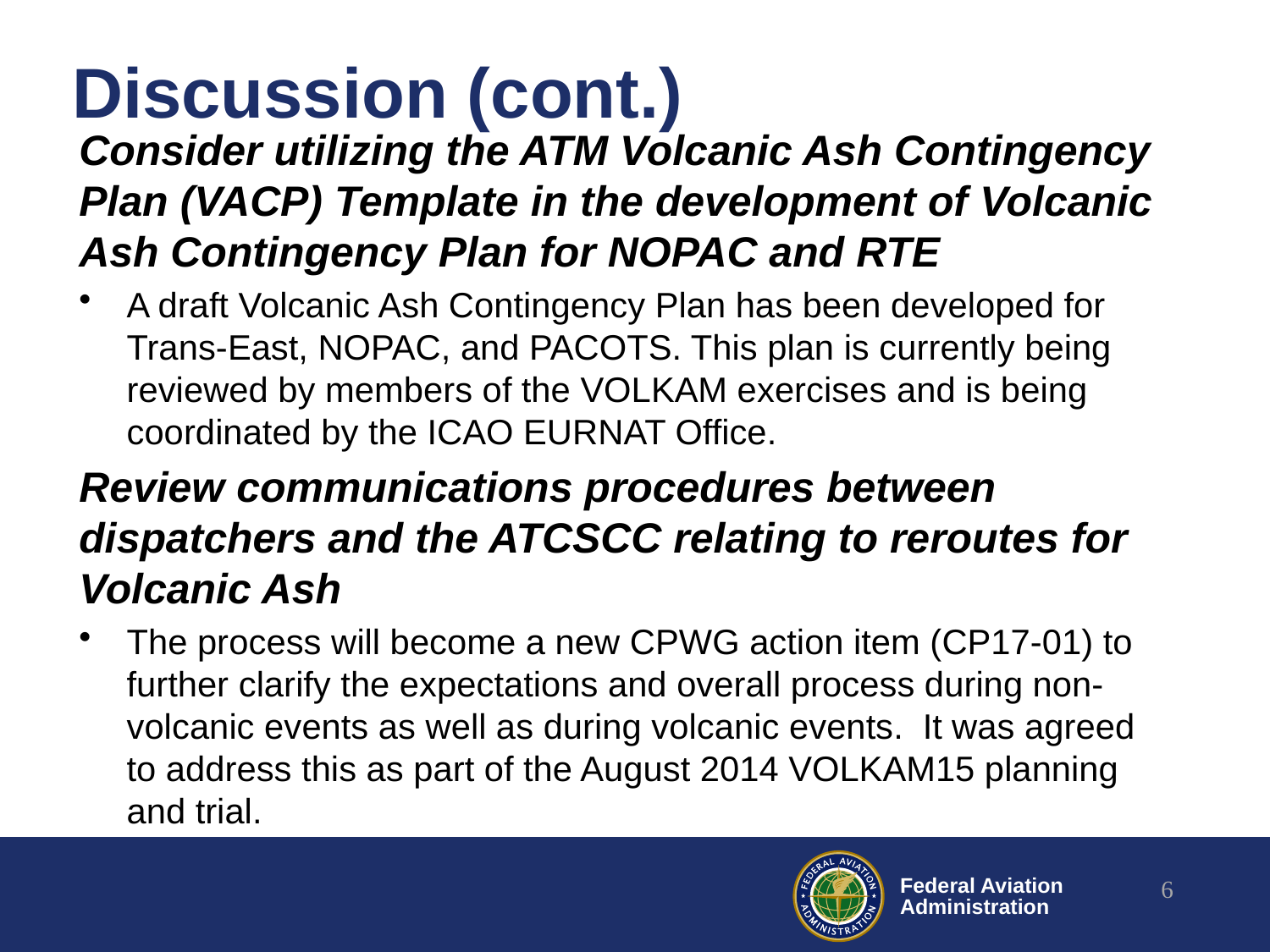

# Discussion (cont.)
Consider utilizing the ATM Volcanic Ash Contingency Plan (VACP) Template in the development of Volcanic Ash Contingency Plan for NOPAC and RTE
A draft Volcanic Ash Contingency Plan has been developed for Trans-East, NOPAC, and PACOTS. This plan is currently being reviewed by members of the VOLKAM exercises and is being coordinated by the ICAO EURNAT Office.
Review communications procedures between dispatchers and the ATCSCC relating to reroutes for Volcanic Ash
The process will become a new CPWG action item (CP17-01) to further clarify the expectations and overall process during non-volcanic events as well as during volcanic events.  It was agreed to address this as part of the August 2014 VOLKAM15 planning and trial.

6